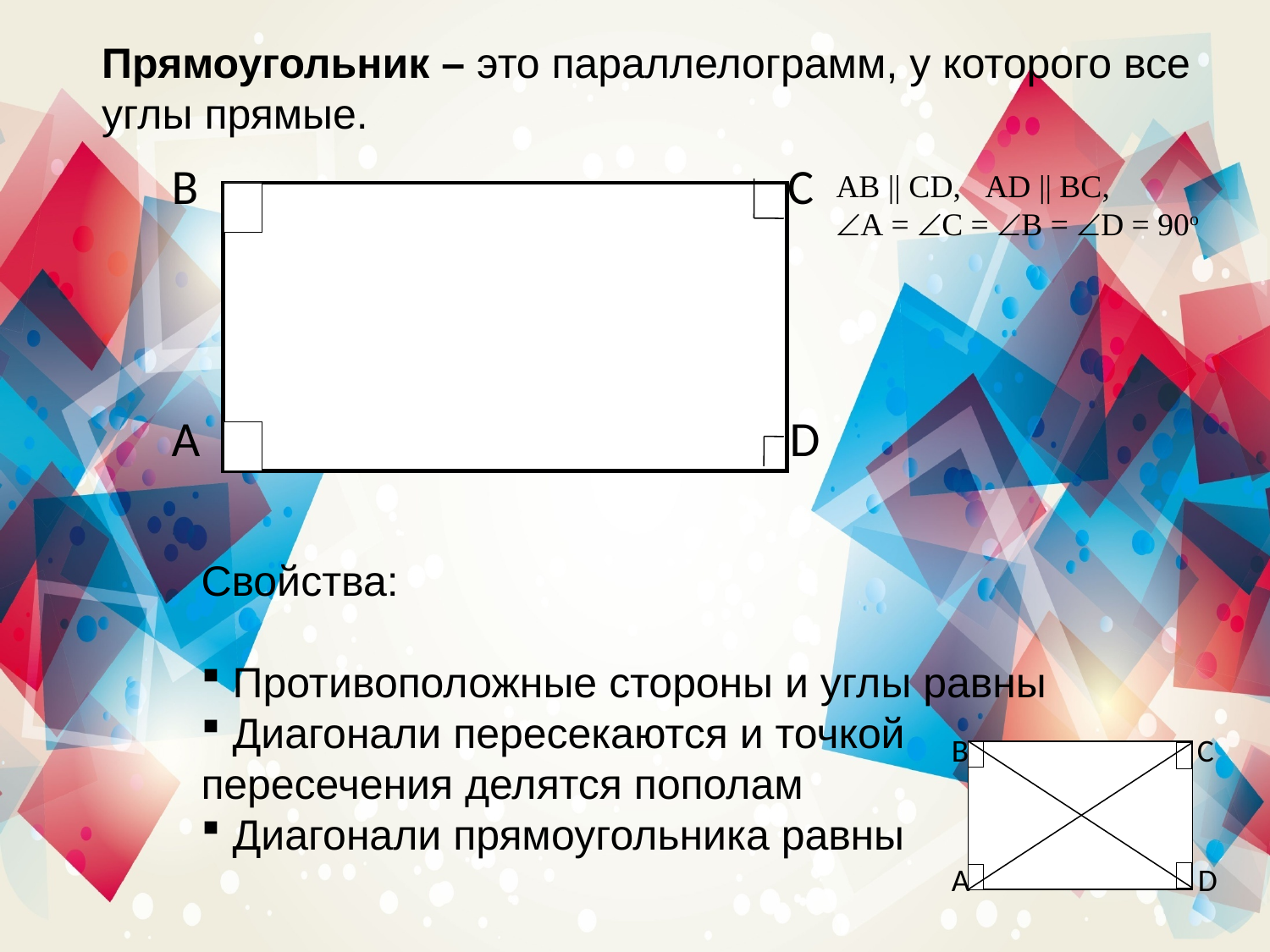

Прямоугольник – это параллелограмм, у которого все углы прямые.

В

С

D

А

АВ || СD,   AD || BC,
∠А = ∠С = ∠В = ∠D = 90о
Свойства:

 Противоположные стороны и углы равны
 Диагонали пересекаются и точкой пересечения делятся пополам
 Диагонали прямоугольника равны

В

С

D

А